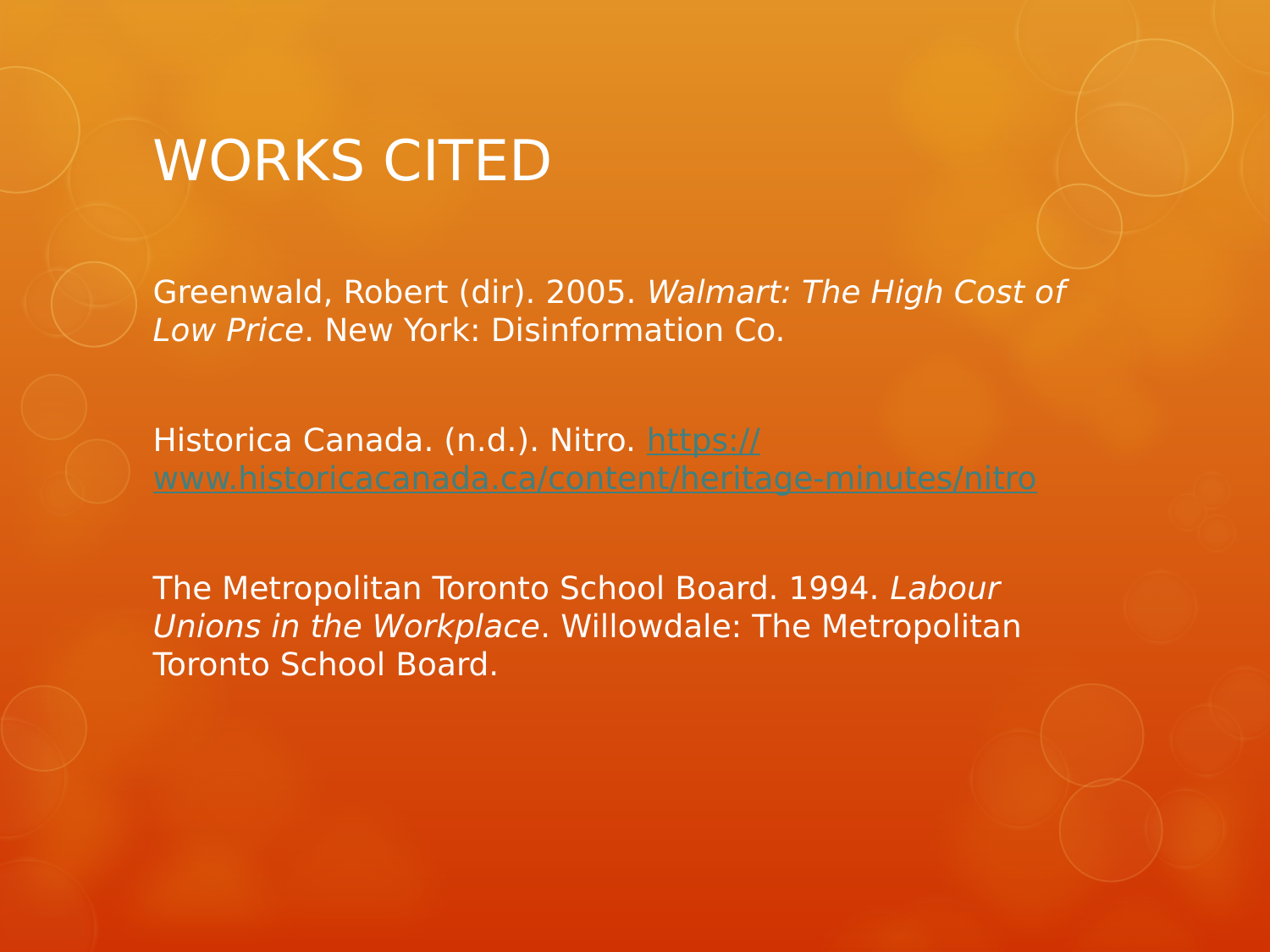

# WORKS CITED
Greenwald, Robert (dir). 2005. Walmart: The High Cost of Low Price. New York: Disinformation Co.

Historica Canada. (n.d.). Nitro. https://www.historicacanada.ca/content/heritage-minutes/nitro

The Metropolitan Toronto School Board. 1994. Labour Unions in the Workplace. Willowdale: The Metropolitan Toronto School Board.